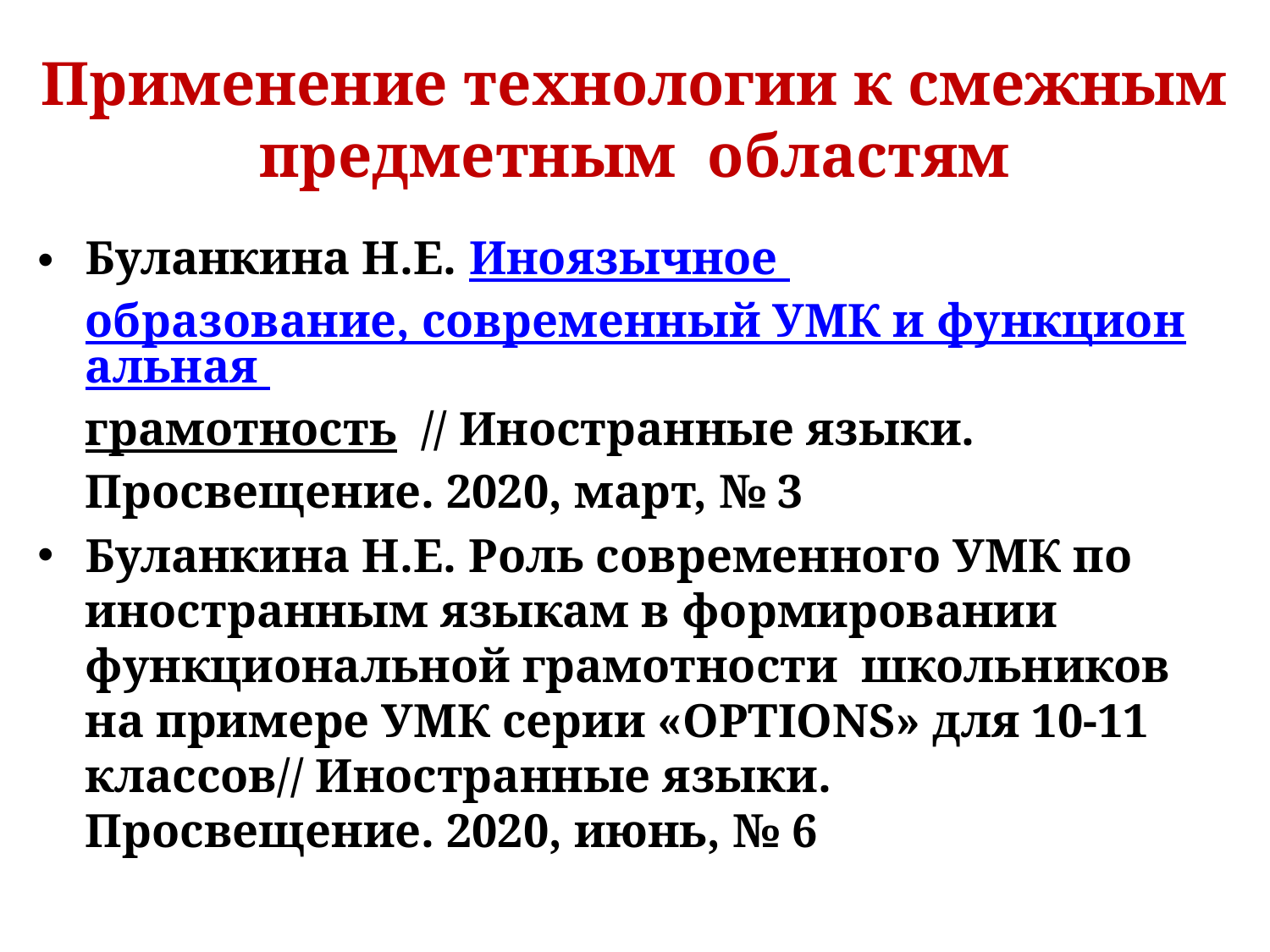

# Применение технологии к смежным предметным  областям
Буланкина Н.Е. Иноязычное образование, современный УМК и функциональная грамотность  // Иностранные языки. Просвещение. 2020, март, № 3
Буланкина Н.Е. Роль современного УМК по иностранным языкам в формировании функциональной грамотности  школьников на примере УМК серии «OPTIONS» для 10-11 классов// Иностранные языки. Просвещение. 2020, июнь, № 6